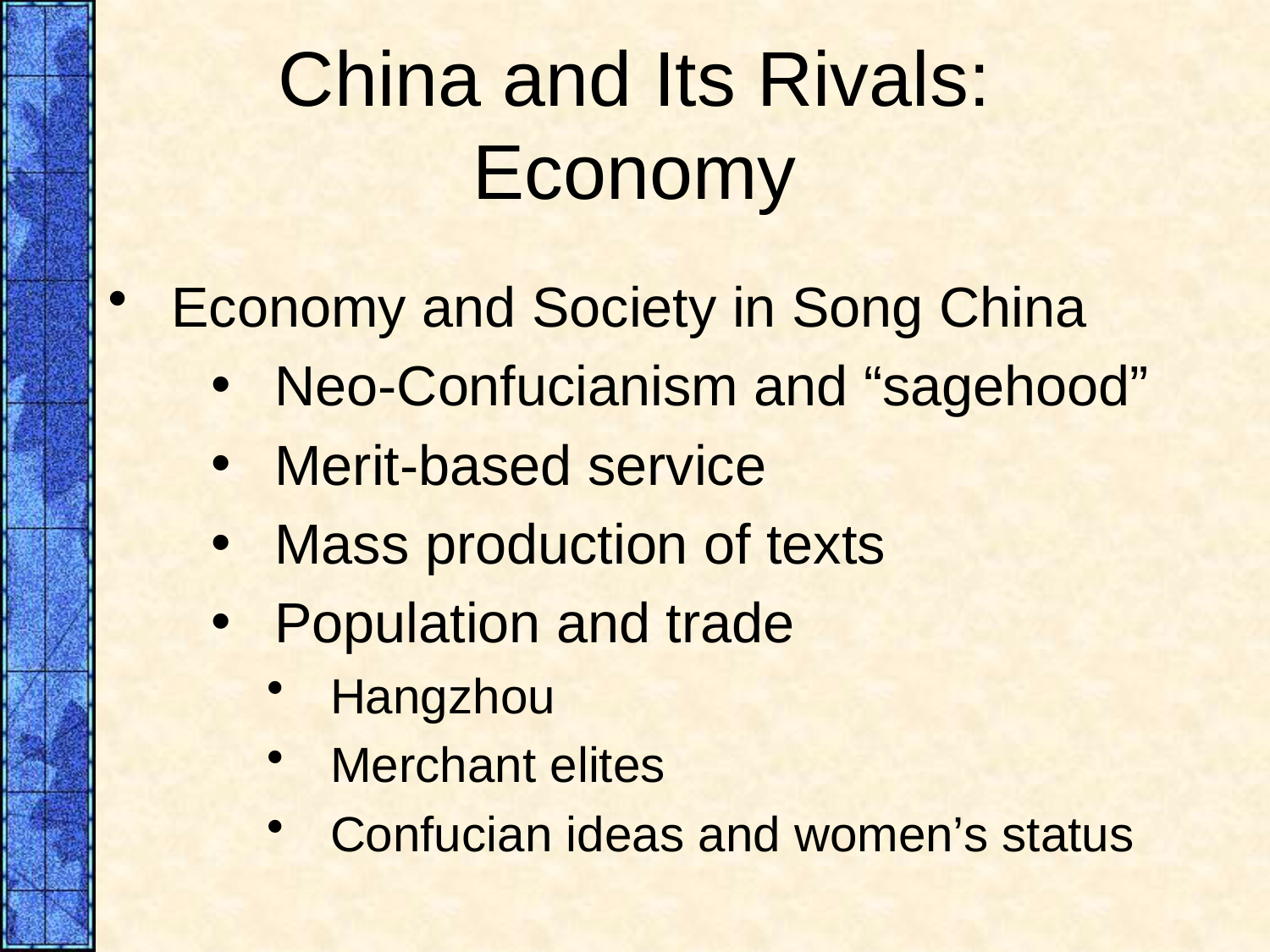

# China and Its Rivals: Economy
Economy and Society in Song China
Neo-Confucianism and “sagehood”
Merit-based service
Mass production of texts
Population and trade
Hangzhou
Merchant elites
Confucian ideas and women’s status